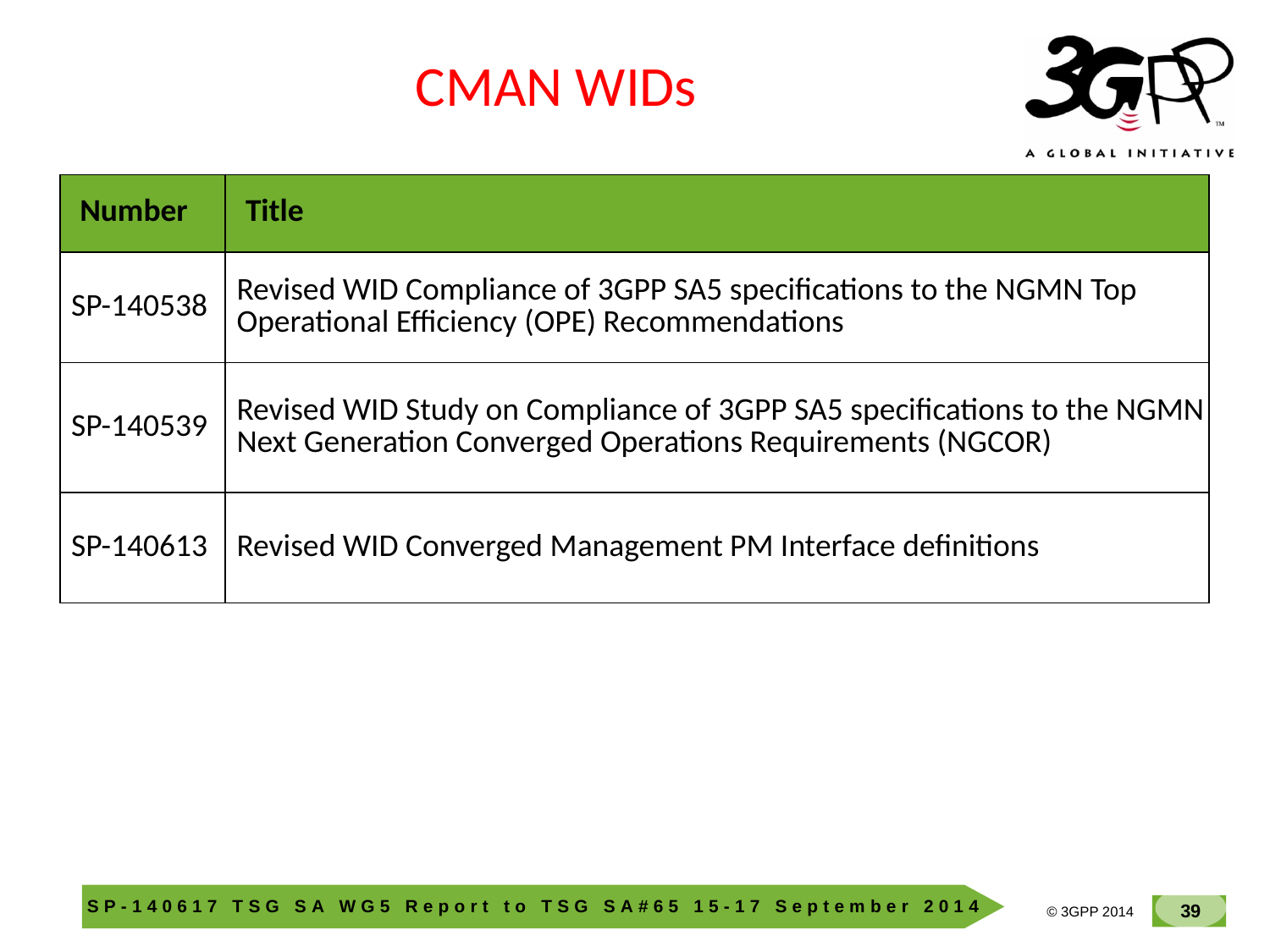

CMAN WIDs
| Number | Title |
| --- | --- |
| SP-140538 | Revised WID Compliance of 3GPP SA5 specifications to the NGMN Top Operational Efficiency (OPE) Recommendations |
| SP-140539 | Revised WID Study on Compliance of 3GPP SA5 specifications to the NGMN Next Generation Converged Operations Requirements (NGCOR) |
| SP-140613 | Revised WID Converged Management PM Interface definitions |